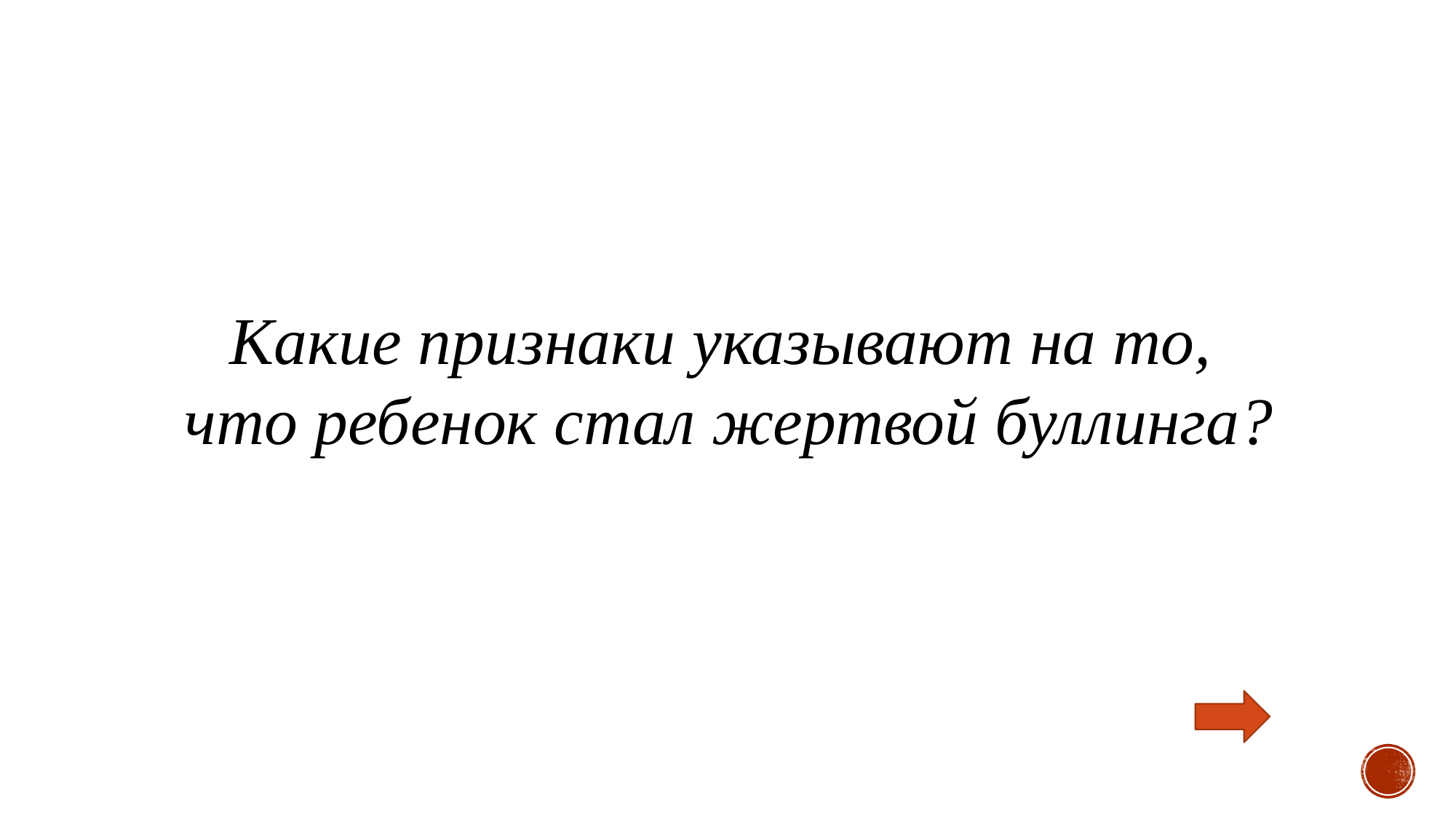

Какие признаки указывают на то,
что ребенок стал жертвой буллинга?